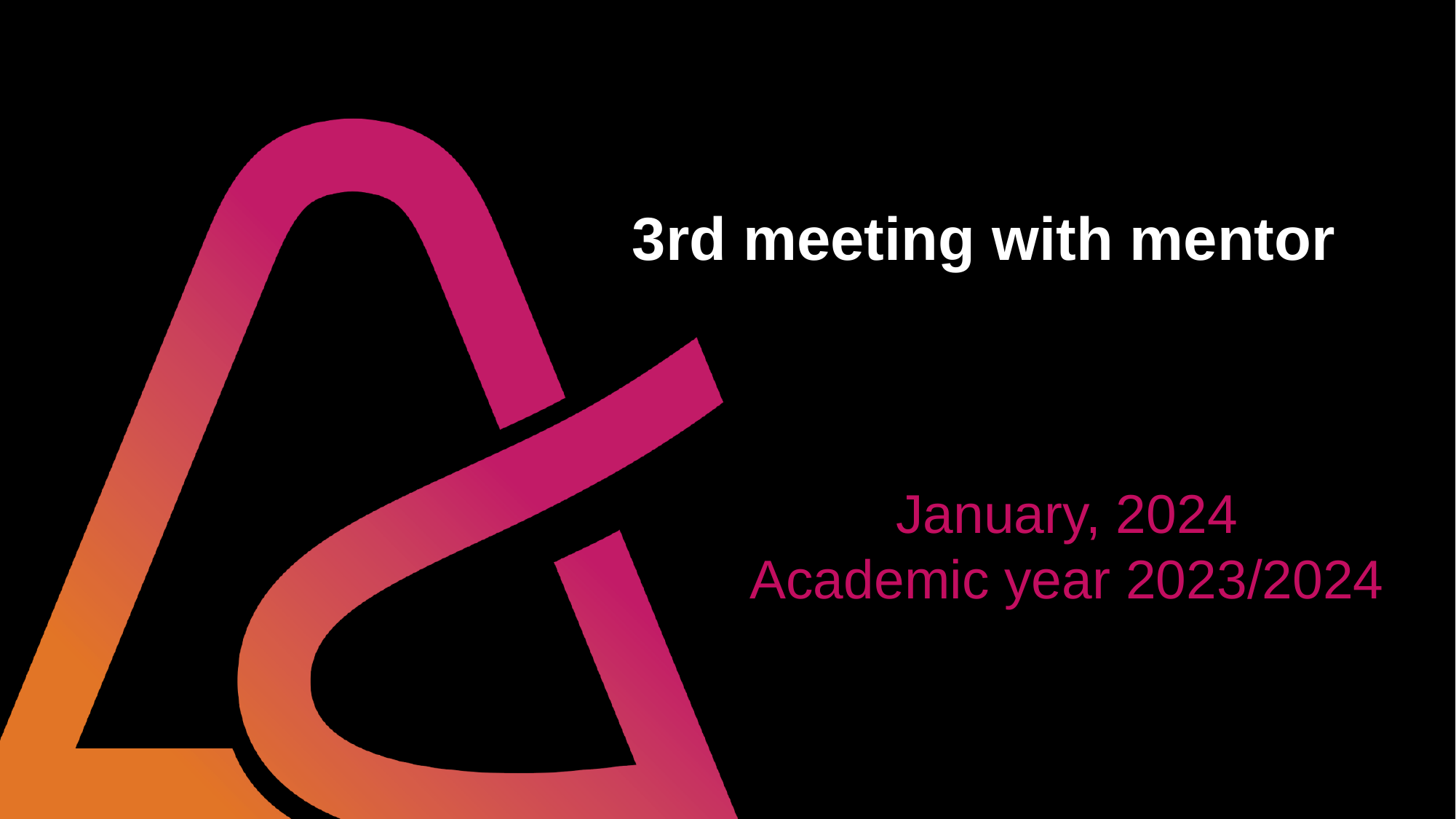

# 3rd meeting with mentor
January, 2024
Academic year 2023/2024